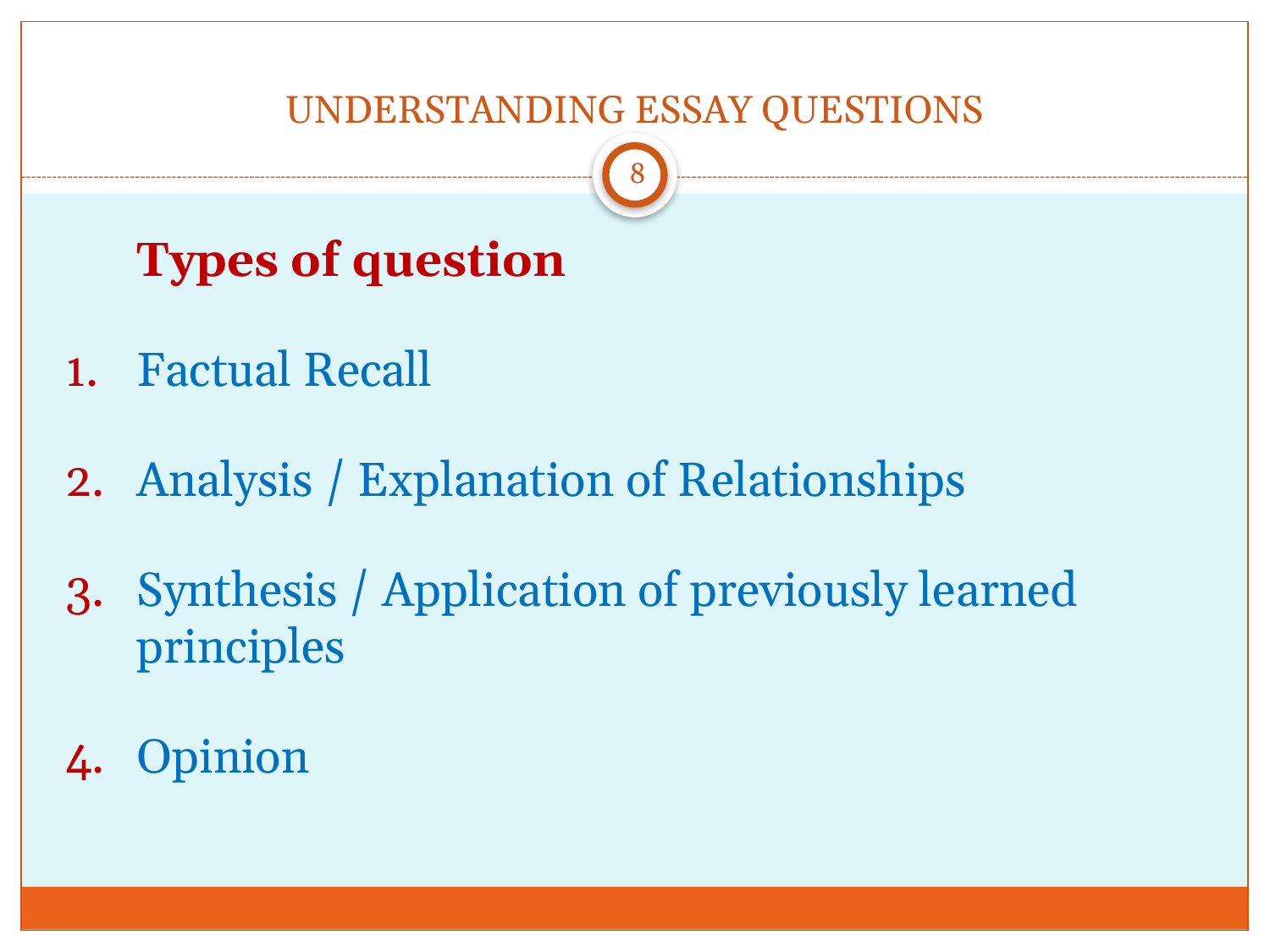

# UNDERSTANDING ESSAY QUESTIONS
8
	Types of question
Factual Recall
Analysis / Explanation of Relationships
Synthesis / Application of previously learned principles
Opinion